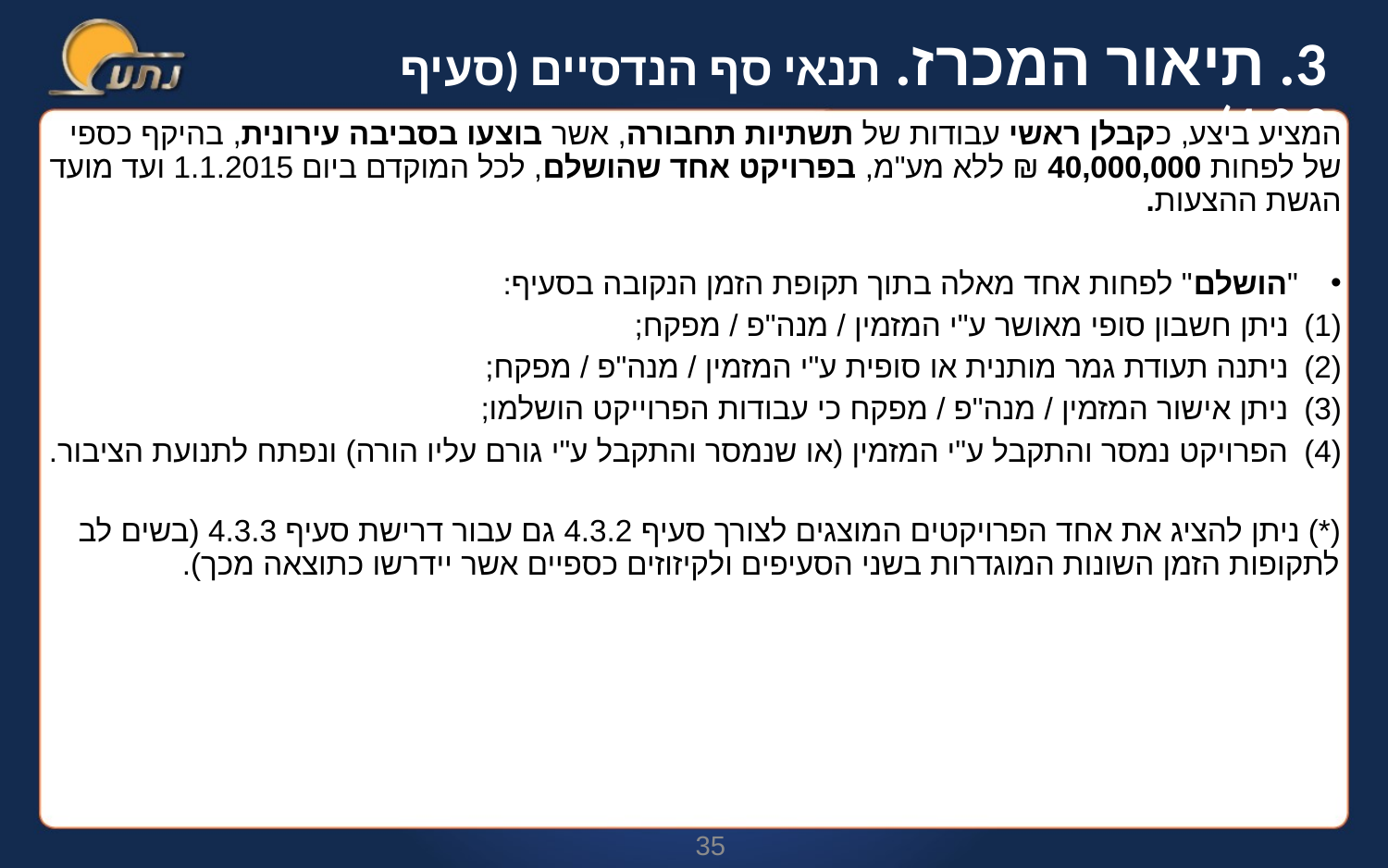

3. תיאור המכרז. תנאי סף הנדסיים (סעיף 4.3.3)
המציע ביצע, כקבלן ראשי עבודות של תשתיות תחבורה, אשר בוצעו בסביבה עירונית, בהיקף כספי של לפחות 40,000,000 ₪ ללא מע"מ, בפרויקט אחד שהושלם, לכל המוקדם ביום 1.1.2015 ועד מועד הגשת ההצעות.
"הושלם" לפחות אחד מאלה בתוך תקופת הזמן הנקובה בסעיף:
ניתן חשבון סופי מאושר ע"י המזמין / מנה"פ / מפקח;
ניתנה תעודת גמר מותנית או סופית ע"י המזמין / מנה"פ / מפקח;
ניתן אישור המזמין / מנה"פ / מפקח כי עבודות הפרוייקט הושלמו;
הפרויקט נמסר והתקבל ע"י המזמין (או שנמסר והתקבל ע"י גורם עליו הורה) ונפתח לתנועת הציבור.

(*) ניתן להציג את אחד הפרויקטים המוצגים לצורך סעיף 4.3.2 גם עבור דרישת סעיף 4.3.3 (בשים לב לתקופות הזמן השונות המוגדרות בשני הסעיפים ולקיזוזים כספיים אשר יידרשו כתוצאה מכך).

35